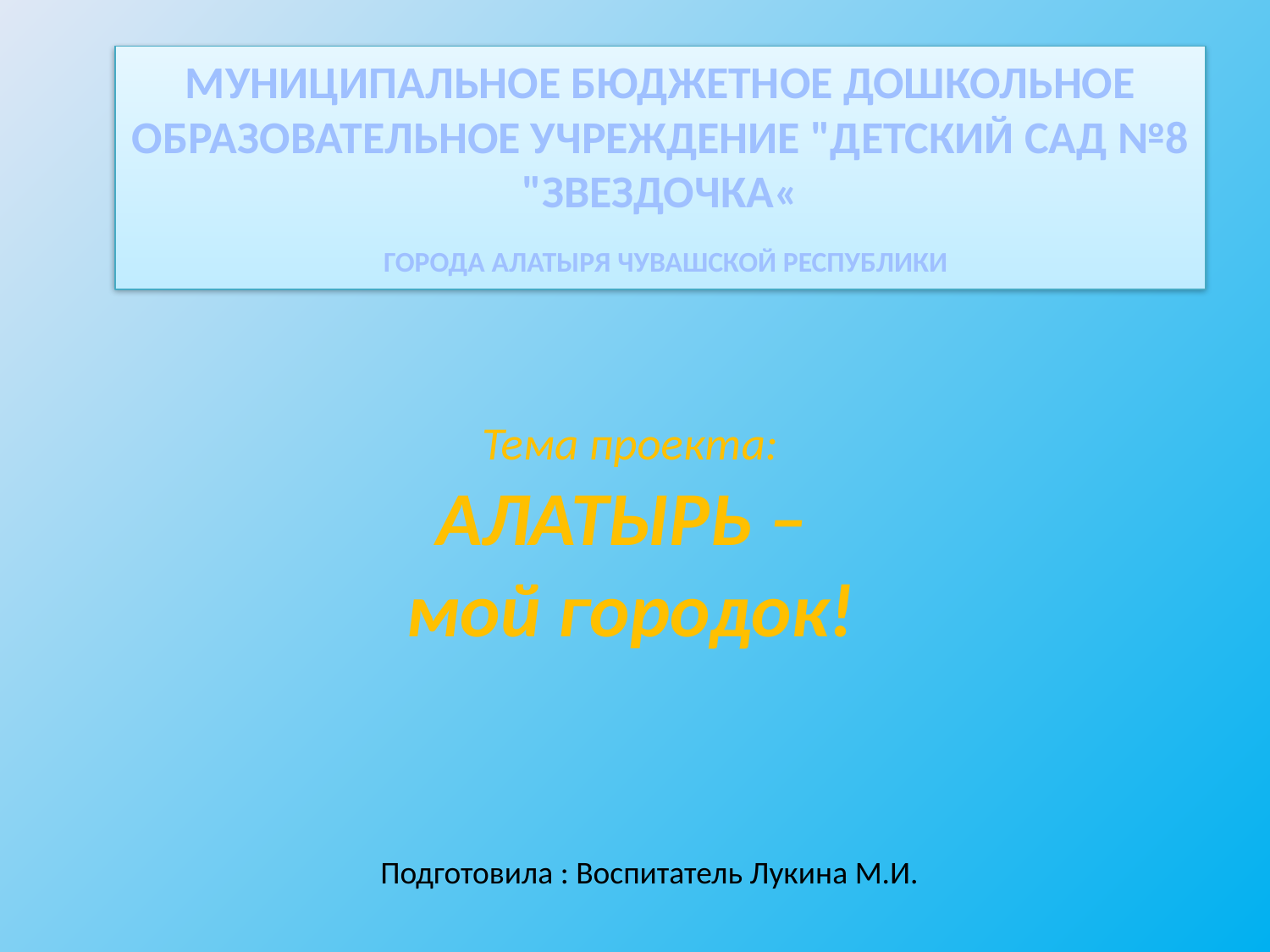

МУНИЦИПАЛЬНОЕ БЮДЖЕТНОЕ ДОШКОЛЬНОЕ ОБРАЗОВАТЕЛЬНОЕ УЧРЕЖДЕНИЕ "ДЕТСКИЙ САД №8 "ЗВЕЗДОЧКА«
 ГОРОДА АЛАТЫРЯ ЧУВАШСКОЙ РЕСПУБЛИКИ
# Тема проекта: АЛАТЫРЬ – мой городок!
Подготовила : Воспитатель Лукина М.И.